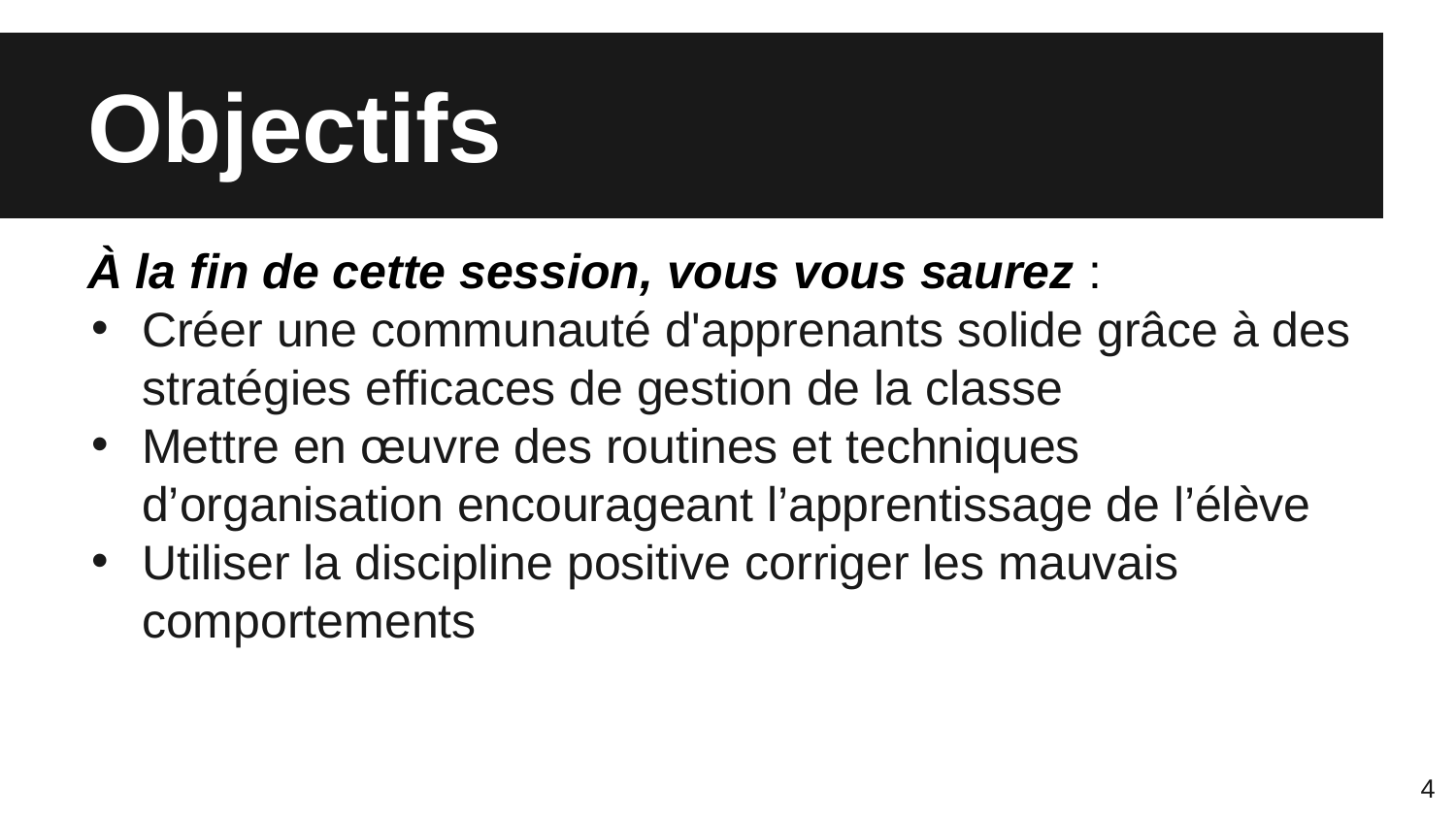

# Objectifs
À la fin de cette session, vous vous saurez :
Créer une communauté d'apprenants solide grâce à des stratégies efficaces de gestion de la classe
Mettre en œuvre des routines et techniques d’organisation encourageant l’apprentissage de l’élève
Utiliser la discipline positive corriger les mauvais comportements

4